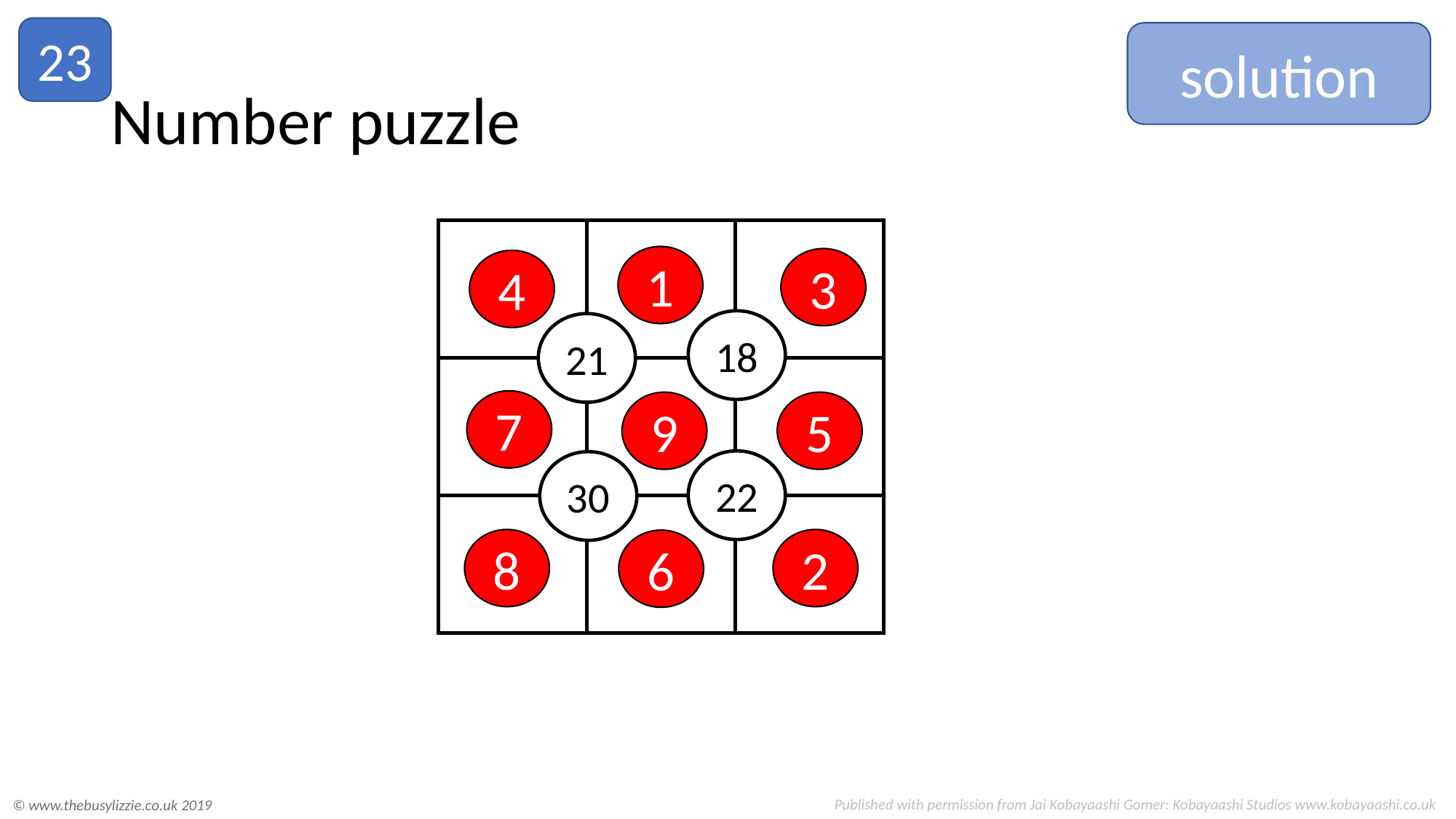

23
solution
# Number puzzle

18
21

22
30

1
3
4
7
5
9
2
8
6
Published with permission from Jai Kobayaashi Gomer: Kobayaashi Studios www.kobayaashi.co.uk
© www.thebusylizzie.co.uk 2019